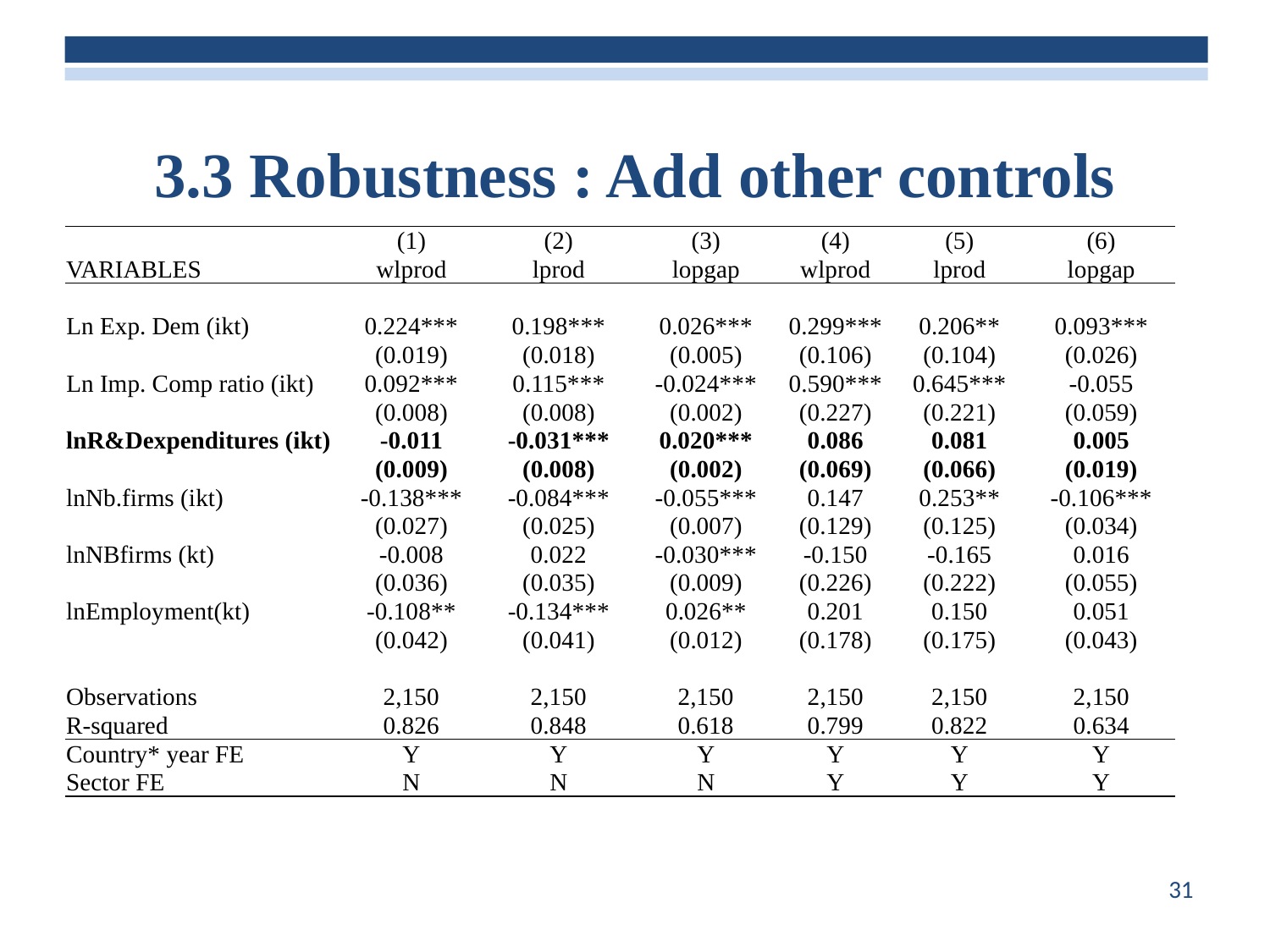

# 3.3 Robustness : Add other controls
|  | (1) | (2) | (3) | (4) | (5) | (6) |
| --- | --- | --- | --- | --- | --- | --- |
| VARIABLES | wlprod | lprod | lopgap | wlprod | lprod | lopgap |
|  |  |  |  |  |  |  |
| Ln Exp. Dem (ikt) | 0.224\*\*\* | 0.198\*\*\* | 0.026\*\*\* | 0.299\*\*\* | 0.206\*\* | 0.093\*\*\* |
|  | (0.019) | (0.018) | (0.005) | (0.106) | (0.104) | (0.026) |
| Ln Imp. Comp ratio (ikt) | 0.092\*\*\* | 0.115\*\*\* | -0.024\*\*\* | 0.590\*\*\* | 0.645\*\*\* | -0.055 |
|  | (0.008) | (0.008) | (0.002) | (0.227) | (0.221) | (0.059) |
| lnR&Dexpenditures (ikt) | -0.011 | -0.031\*\*\* | 0.020\*\*\* | 0.086 | 0.081 | 0.005 |
|  | (0.009) | (0.008) | (0.002) | (0.069) | (0.066) | (0.019) |
| lnNb.firms (ikt) | -0.138\*\*\* | -0.084\*\*\* | -0.055\*\*\* | 0.147 | 0.253\*\* | -0.106\*\*\* |
|  | (0.027) | (0.025) | (0.007) | (0.129) | (0.125) | (0.034) |
| lnNBfirms (kt) | -0.008 | 0.022 | -0.030\*\*\* | -0.150 | -0.165 | 0.016 |
|  | (0.036) | (0.035) | (0.009) | (0.226) | (0.222) | (0.055) |
| lnEmployment(kt) | -0.108\*\* | -0.134\*\*\* | 0.026\*\* | 0.201 | 0.150 | 0.051 |
|  | (0.042) | (0.041) | (0.012) | (0.178) | (0.175) | (0.043) |
|  |  |  |  |  |  |  |
| Observations | 2,150 | 2,150 | 2,150 | 2,150 | 2,150 | 2,150 |
| R-squared | 0.826 | 0.848 | 0.618 | 0.799 | 0.822 | 0.634 |
| Country\* year FE | Y | Y | Y | Y | Y | Y |
| Sector FE | N | N | N | Y | Y | Y |
31